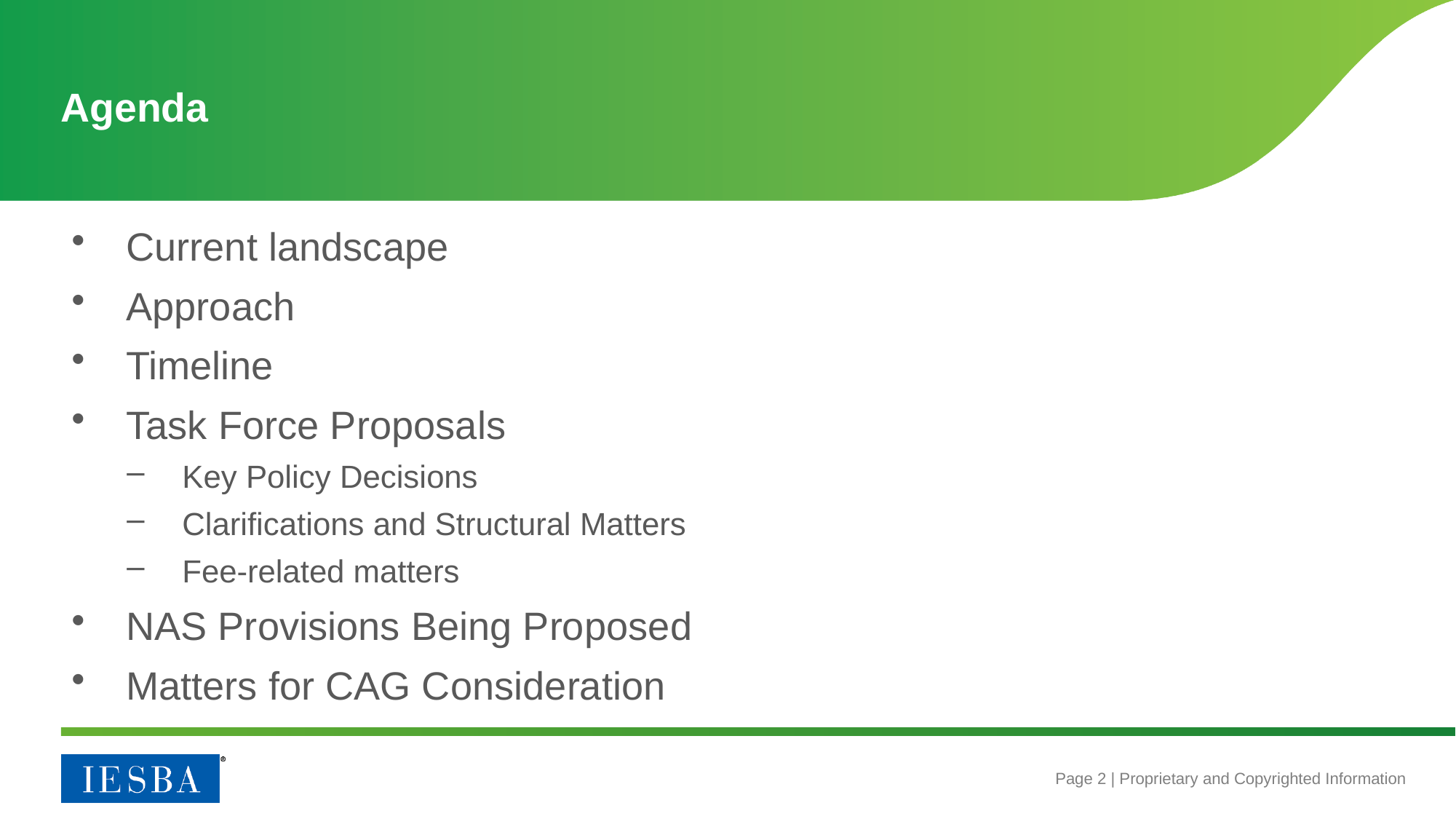

# Agenda
Current landscape
Approach
Timeline
Task Force Proposals
Key Policy Decisions
Clarifications and Structural Matters
Fee-related matters
NAS Provisions Being Proposed
Matters for CAG Consideration